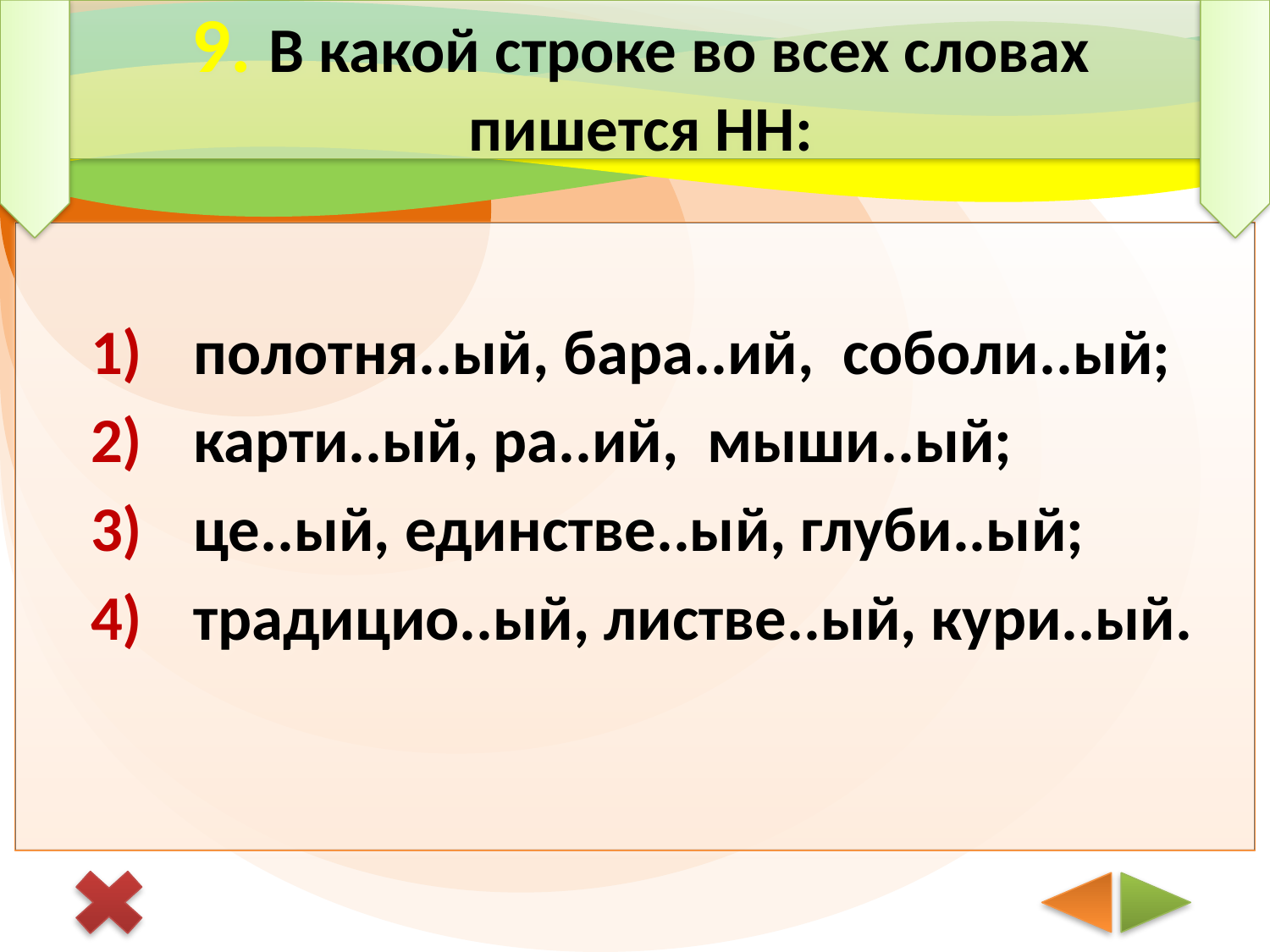

# 9. В какой строке во всех словах пишется НН:

полотня..ый, бара..ий,  соболи..ый;
карти..ый, ра..ий,  мыши..ый;
це..ый, единстве..ый, глуби..ый;
традицио..ый, листве..ый, кури..ый.